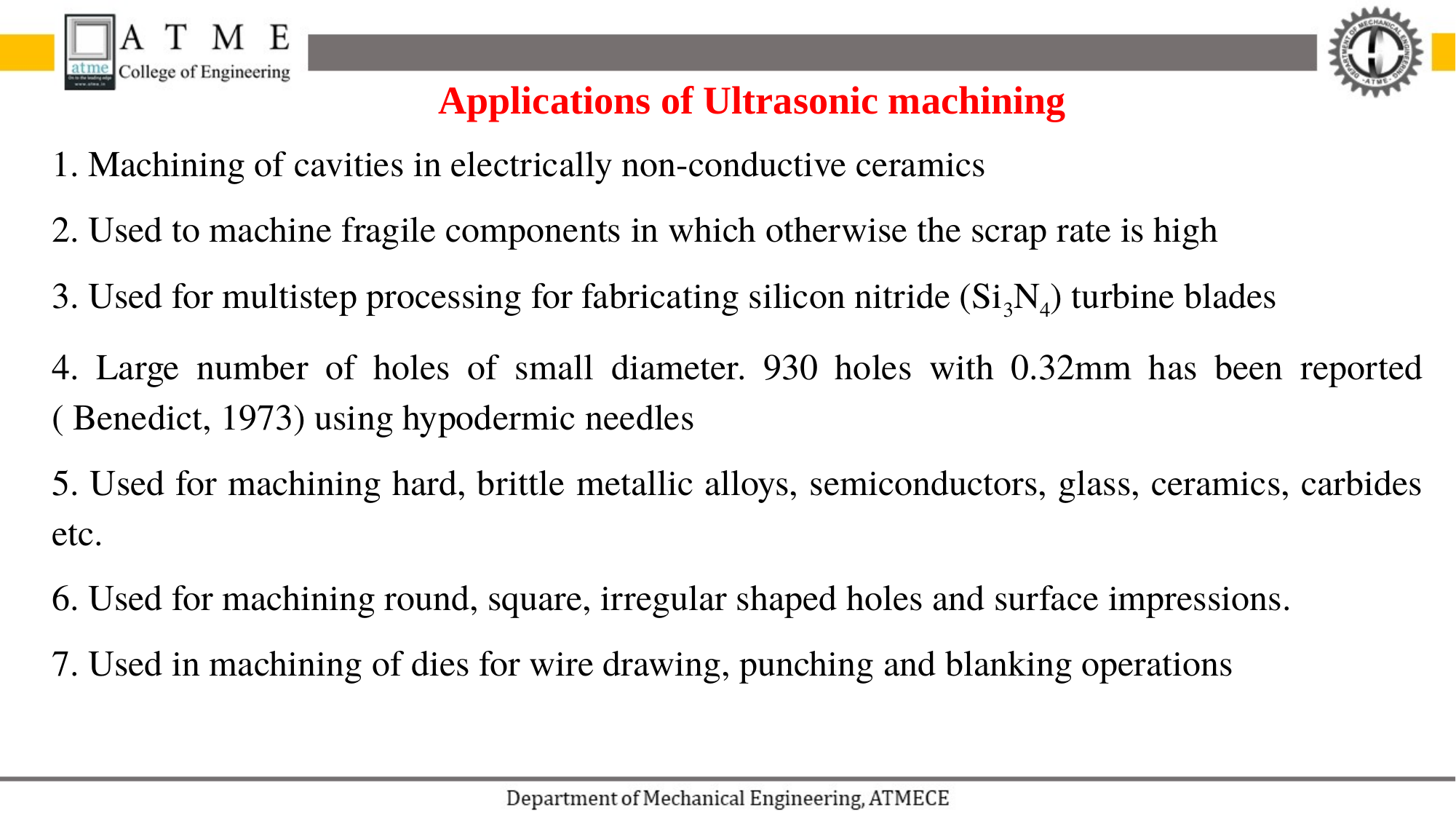

Applications of Ultrasonic machining
1. Machining of cavities in electrically non-conductive ceramics
2. Used to machine fragile components in which otherwise the scrap rate is high
3. Used for multistep processing for fabricating silicon nitride (Si3N4) turbine blades
4. Large number of holes of small diameter. 930 holes with 0.32mm has been reported ( Benedict, 1973) using hypodermic needles
5. Used for machining hard, brittle metallic alloys, semiconductors, glass, ceramics, carbides etc.
6. Used for machining round, square, irregular shaped holes and surface impressions.
7. Used in machining of dies for wire drawing, punching and blanking operations